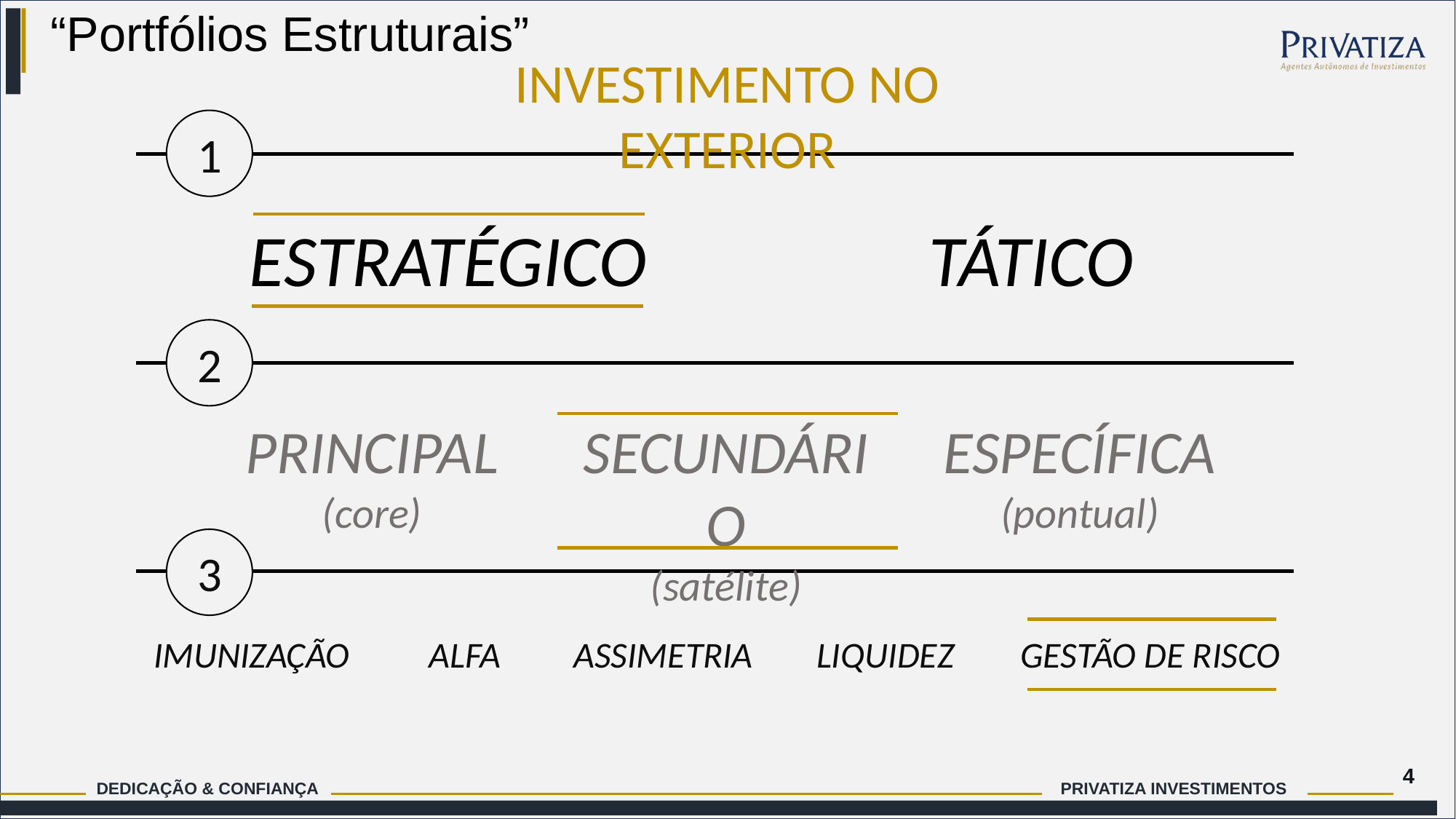

# “Portfólios Estruturais”
INVESTIMENTO NO EXTERIOR
1
ESTRATÉGICO
TÁTICO
2
PRINCIPAL
(core)
SECUNDÁRIO
(satélite)
ESPECÍFICA
(pontual)
3
IMUNIZAÇÃO
ALFA
ASSIMETRIA
LIQUIDEZ
GESTÃO DE RISCO
4